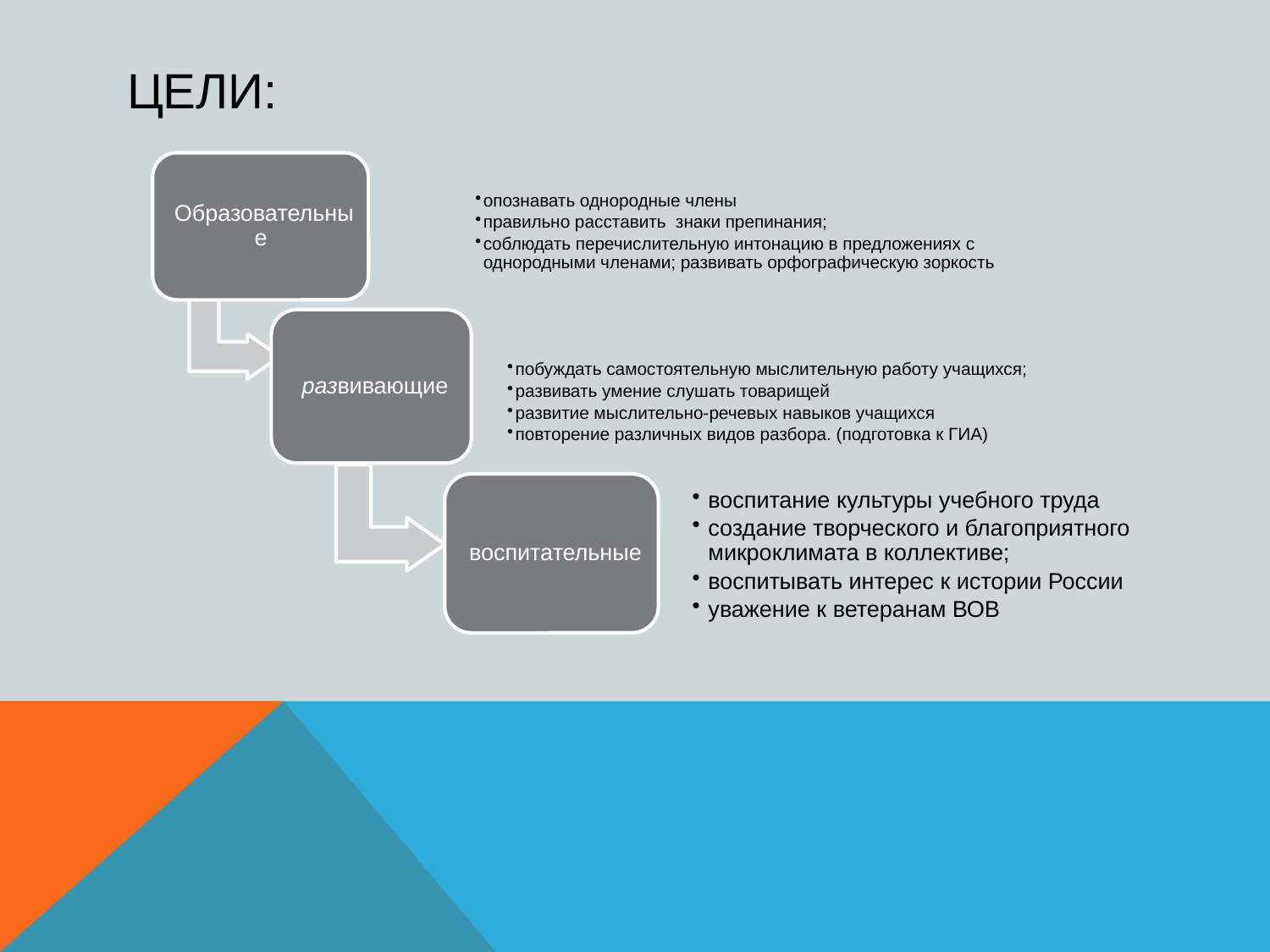

# Цели:
Образовательные
опознавать однородные члены
правильно расставить  знаки препинания;
соблюдать перечислительную интонацию в предложениях с однородными членами; развивать орфографическую зоркость
развивающие
побуждать самостоятельную мыслительную работу учащихся;
развивать умение слушать товарищей
развитие мыслительно-речевых навыков учащихся
повторение различных видов разбора. (подготовка к ГИА)
воспитательные
воспитание культуры учебного труда
создание творческого и благоприятного микроклимата в коллективе;
воспитывать интерес к истории России
уважение к ветеранам ВОВ